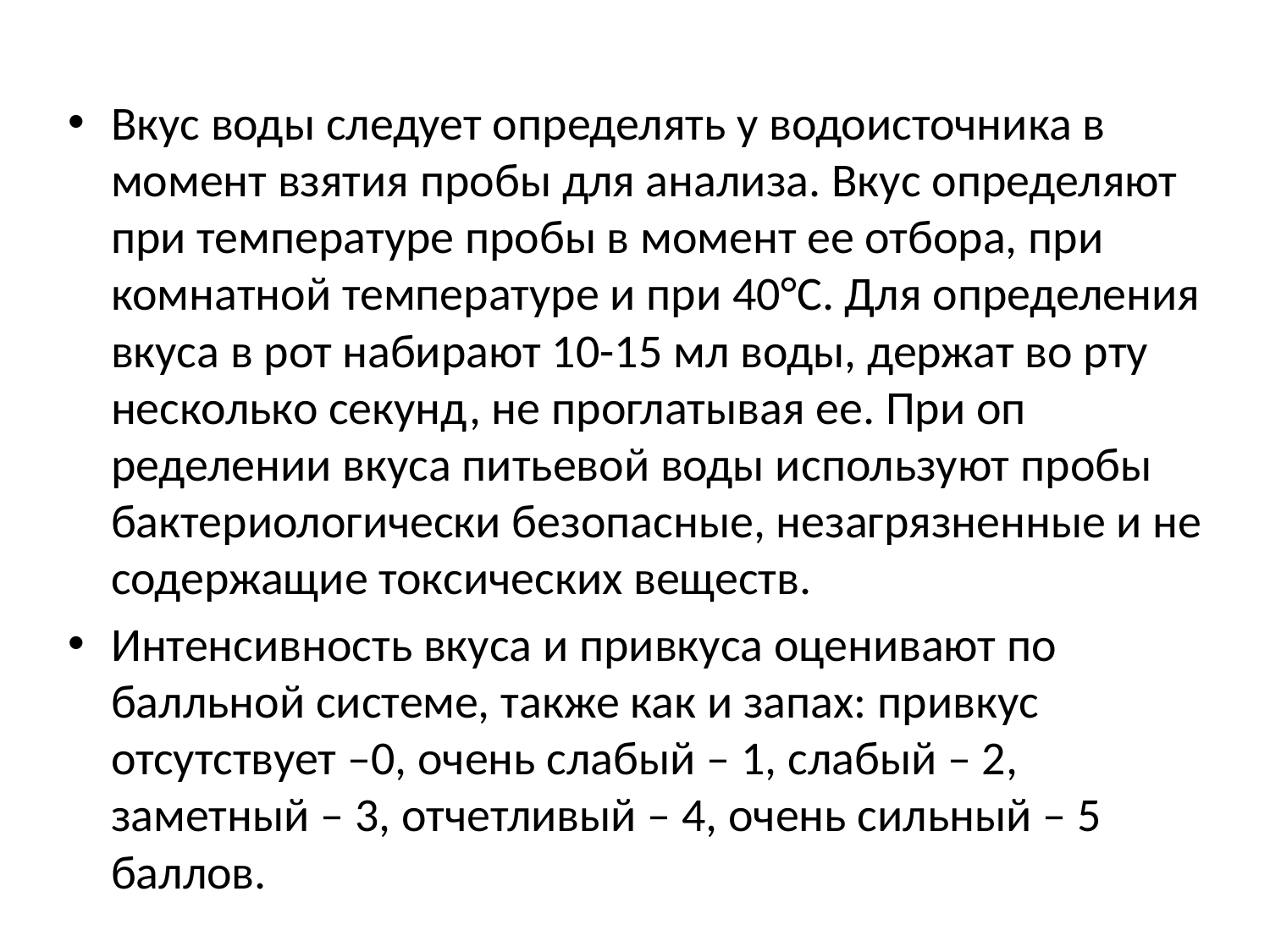

Вкус воды следует определять у водоисточника в момент взятия пробы для анализа. Вкус определяют при температуре пробы в момент ее отбора, при комнатной температуре и при 40°С. Для определения вкуса в рот набирают 10-15 мл воды, держат во рту несколько секунд, не проглатывая ее. При оп­ределении вкуса питьевой воды используют пробы бактериоло­гически безопасные, незагрязненные и не содержащие токсиче­ских веществ.
Интенсивность вкуса и привкуса оценивают по балльной системе, также как и запах: привкус отсутствует –0, очень слабый – 1, слабый – 2, заметный – 3, отчетливый – 4, очень сильный – 5 баллов.